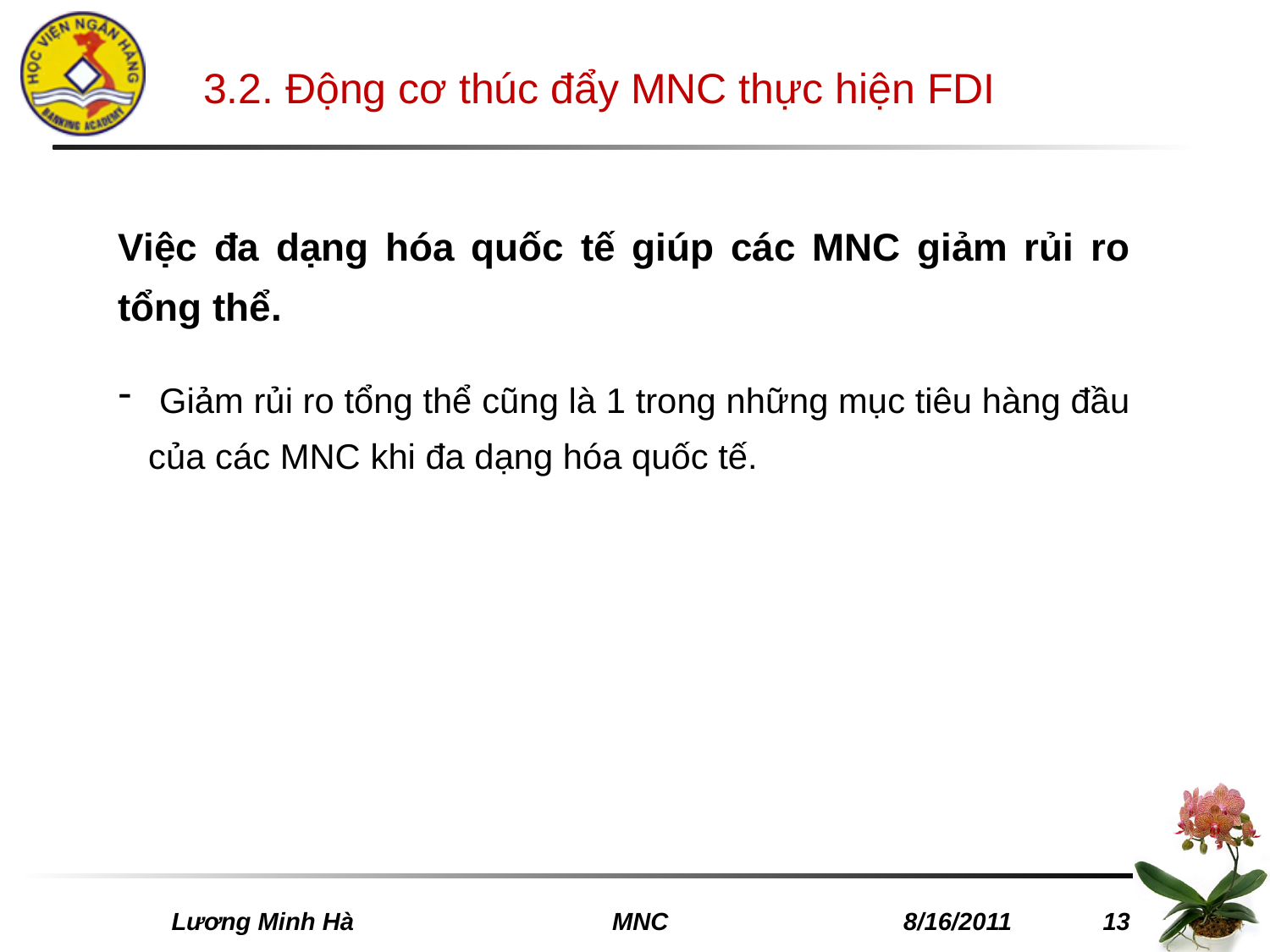

# 3.2. Động cơ thúc đẩy MNC thực hiện FDI
Việc đa dạng hóa quốc tế giúp các MNC giảm rủi ro tổng thể.
 Giảm rủi ro tổng thể cũng là 1 trong những mục tiêu hàng đầu của các MNC khi đa dạng hóa quốc tế.

 Lương Minh Hà